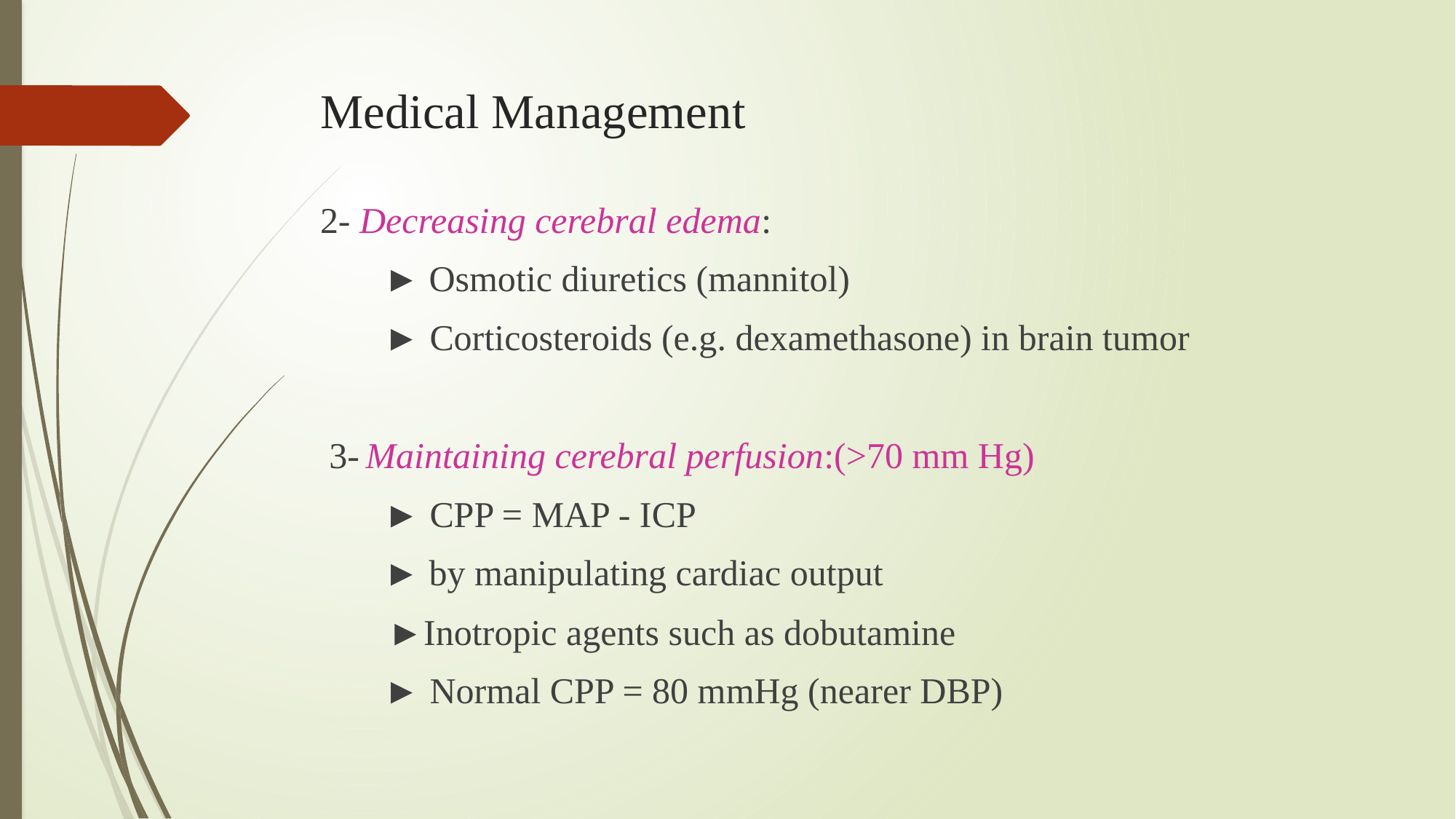

# Medical Management
        2- Decreasing cerebral edema:
               ► Osmotic diuretics (mannitol)
               ► Corticosteroids (e.g. dexamethasone) in brain tumor

         3- Maintaining cerebral perfusion:(>70 mm Hg)
               ► CPP = MAP - ICP
               ► by manipulating cardiac output
              ►Inotropic agents such as dobutamine
               ► Normal CPP = 80 mmHg (nearer DBP)